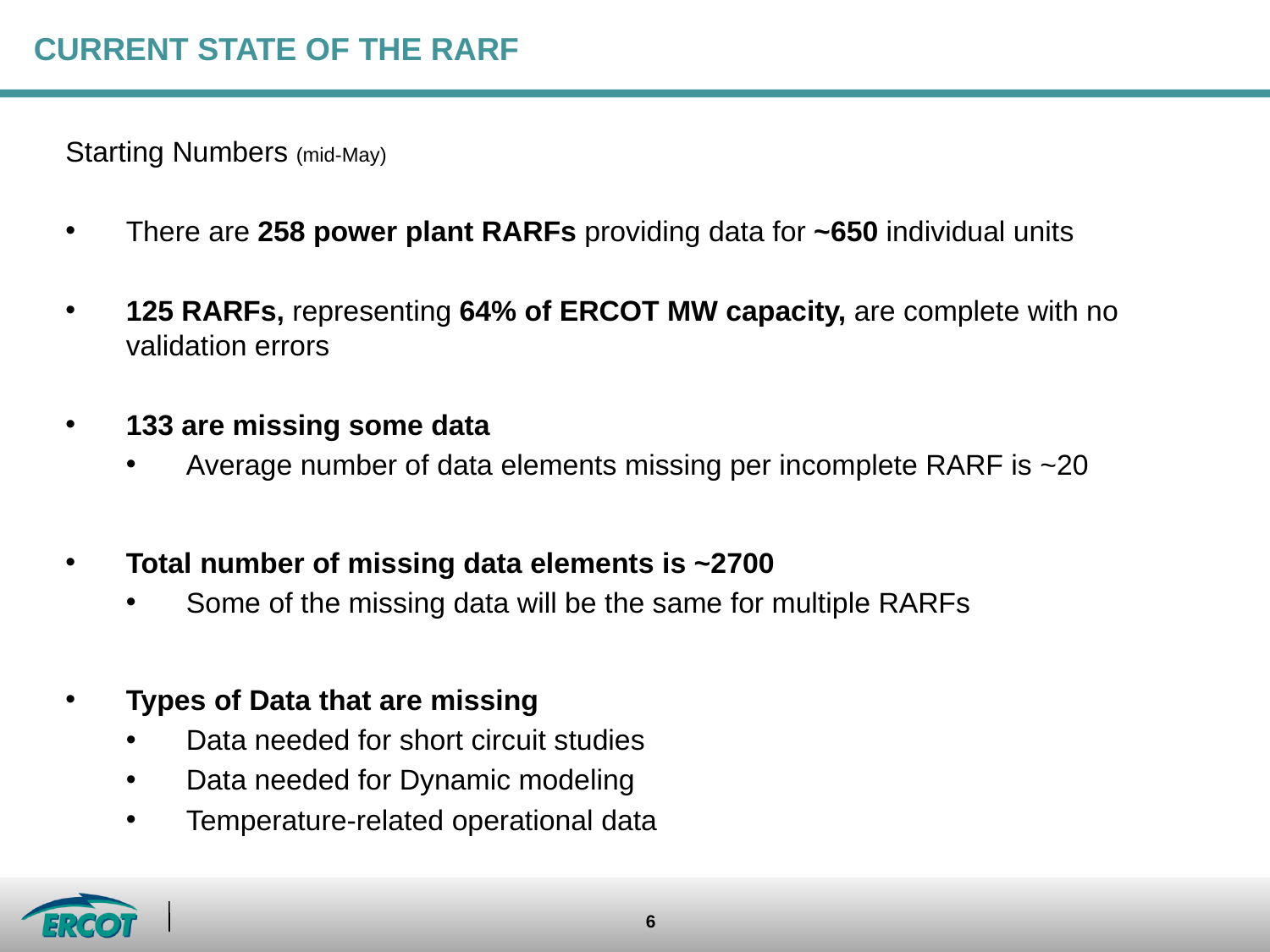

# Current State of the RARF
Starting Numbers (mid-May)

There are 258 power plant RARFs providing data for ~650 individual units

125 RARFs, representing 64% of ERCOT MW capacity, are complete with no validation errors

133 are missing some data
Average number of data elements missing per incomplete RARF is ~20

Total number of missing data elements is ~2700
Some of the missing data will be the same for multiple RARFs

Types of Data that are missing
Data needed for short circuit studies
Data needed for Dynamic modeling
Temperature-related operational data